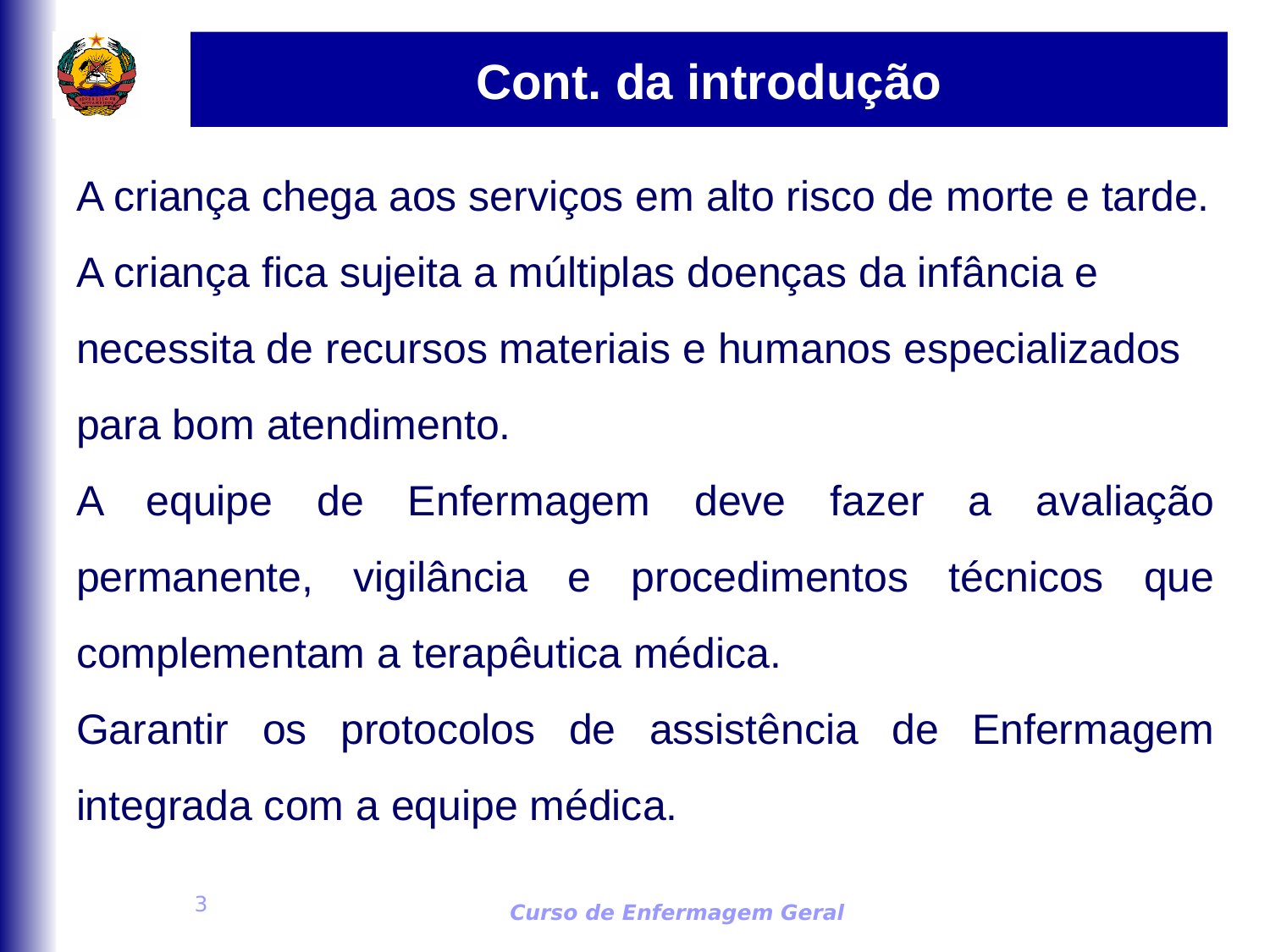

# Cont. da introdução
A criança chega aos serviços em alto risco de morte e tarde.
A criança fica sujeita a múltiplas doenças da infância e
necessita de recursos materiais e humanos especializados
para bom atendimento.
A equipe de Enfermagem deve fazer a avaliação permanente, vigilância e procedimentos técnicos que complementam a terapêutica médica.
Garantir os protocolos de assistência de Enfermagem integrada com a equipe médica.

3
Curso de Enfermagem Geral